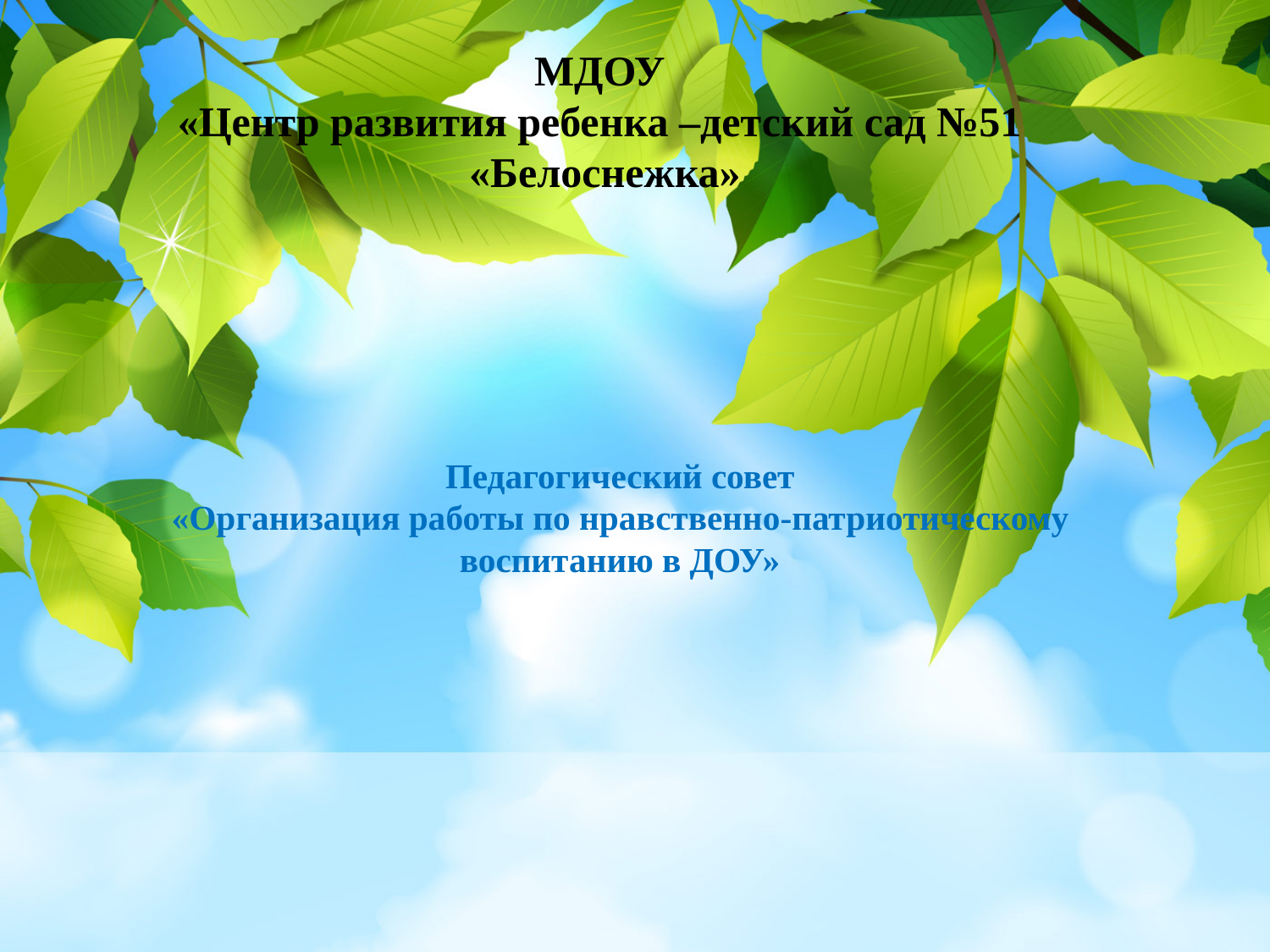

МДОУ
«Центр развития ребенка –детский сад №51
«Белоснежка»
# Педагогический совет «Организация работы по нравственно-патриотическому воспитанию в ДОУ»